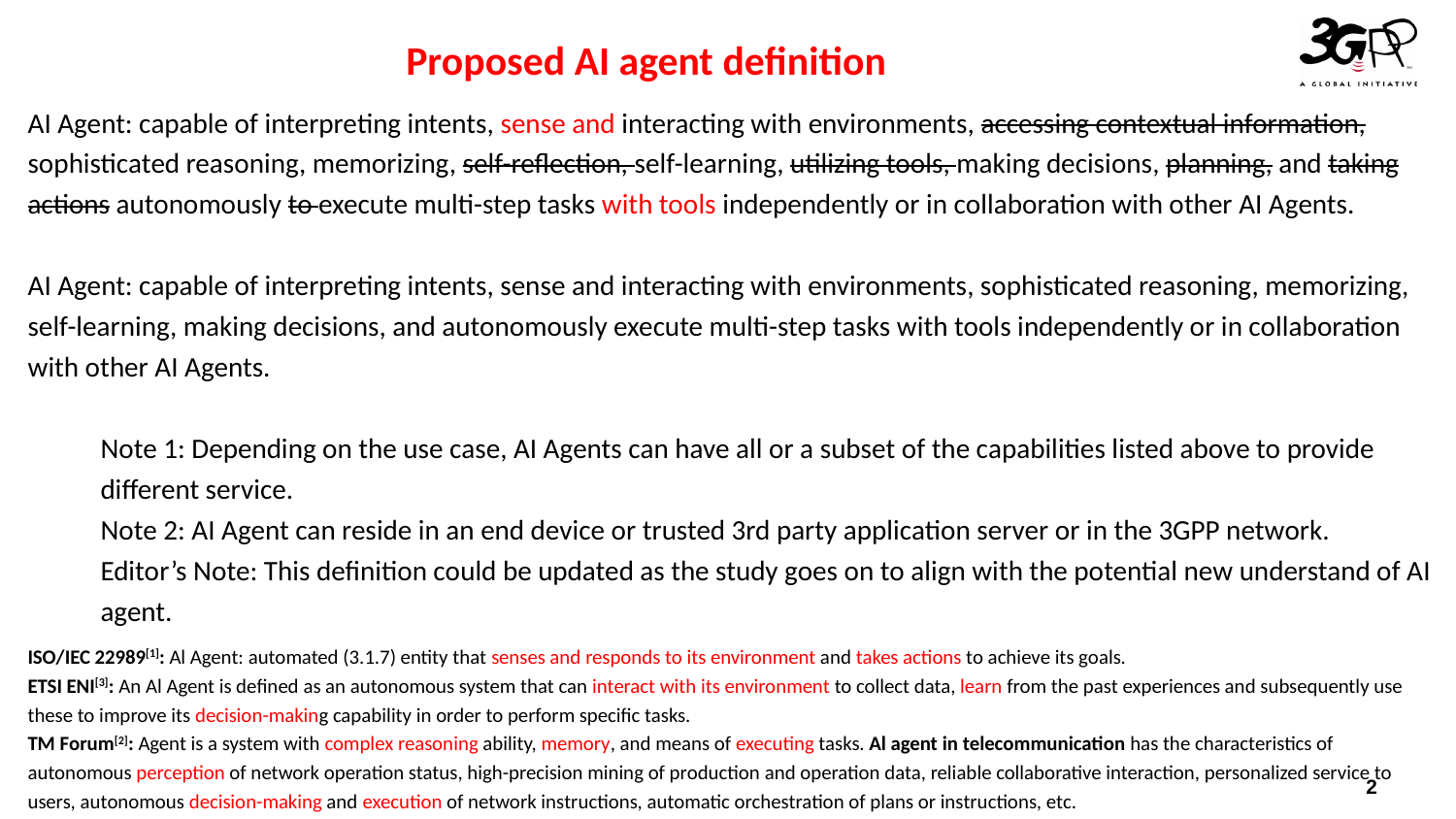

Proposed AI agent definition
AI Agent: capable of interpreting intents, sense and interacting with environments, accessing contextual information, sophisticated reasoning, memorizing, self-reflection, self-learning, utilizing tools, making decisions, planning, and taking actions autonomously to execute multi-step tasks with tools independently or in collaboration with other AI Agents.

AI Agent: capable of interpreting intents, sense and interacting with environments, sophisticated reasoning, memorizing, self-learning, making decisions, and autonomously execute multi-step tasks with tools independently or in collaboration with other AI Agents.

Note 1: Depending on the use case, AI Agents can have all or a subset of the capabilities listed above to provide different service.
Note 2: AI Agent can reside in an end device or trusted 3rd party application server or in the 3GPP network.
Editor’s Note: This definition could be updated as the study goes on to align with the potential new understand of AI agent.

ISO/IEC 22989[1]: Al Agent: automated (3.1.7) entity that senses and responds to its environment and takes actions to achieve its goals.
ETSI ENI[3]: An Al Agent is defined as an autonomous system that can interact with its environment to collect data, learn from the past experiences and subsequently use these to improve its decision-making capability in order to perform specific tasks.
TM Forum[2]: Agent is a system with complex reasoning ability, memory, and means of executing tasks. Al agent in telecommunication has the characteristics of autonomous perception of network operation status, high-precision mining of production and operation data, reliable collaborative interaction, personalized service to users, autonomous decision-making and execution of network instructions, automatic orchestration of plans or instructions, etc.